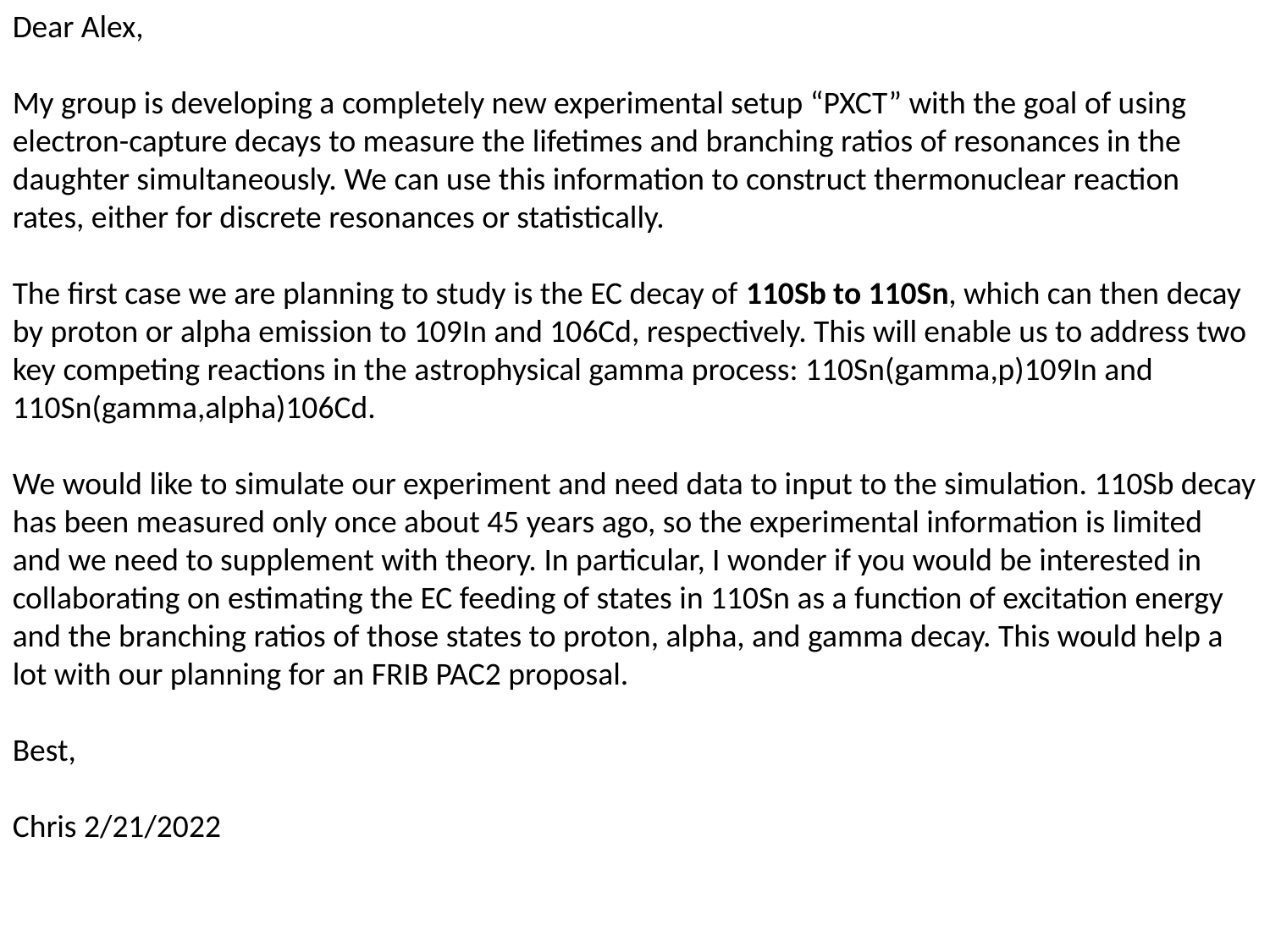

Dear Alex,

My group is developing a completely new experimental setup “PXCT” with the goal of using electron-capture decays to measure the lifetimes and branching ratios of resonances in the daughter simultaneously. We can use this information to construct thermonuclear reaction rates, either for discrete resonances or statistically.

The first case we are planning to study is the EC decay of 110Sb to 110Sn, which can then decay by proton or alpha emission to 109In and 106Cd, respectively. This will enable us to address two key competing reactions in the astrophysical gamma process: 110Sn(gamma,p)109In and 110Sn(gamma,alpha)106Cd.

We would like to simulate our experiment and need data to input to the simulation. 110Sb decay has been measured only once about 45 years ago, so the experimental information is limited and we need to supplement with theory. In particular, I wonder if you would be interested in collaborating on estimating the EC feeding of states in 110Sn as a function of excitation energy and the branching ratios of those states to proton, alpha, and gamma decay. This would help a lot with our planning for an FRIB PAC2 proposal.

Best,

Chris 2/21/2022